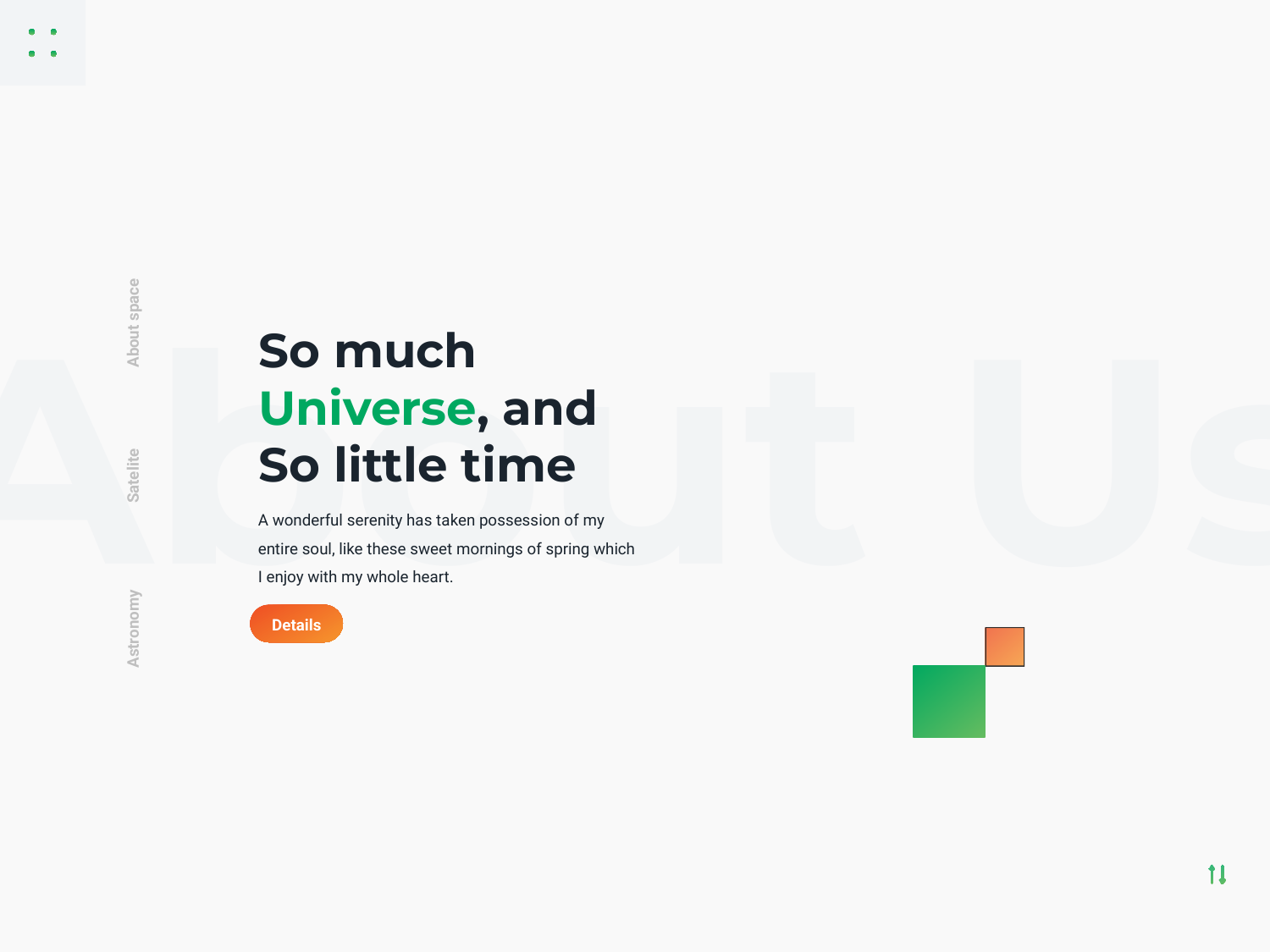

About Us
So much
Universe, and
So little time
About space
Satelite
A wonderful serenity has taken possession of my entire soul, like these sweet mornings of spring which I enjoy with my whole heart.

Details
Astronomy